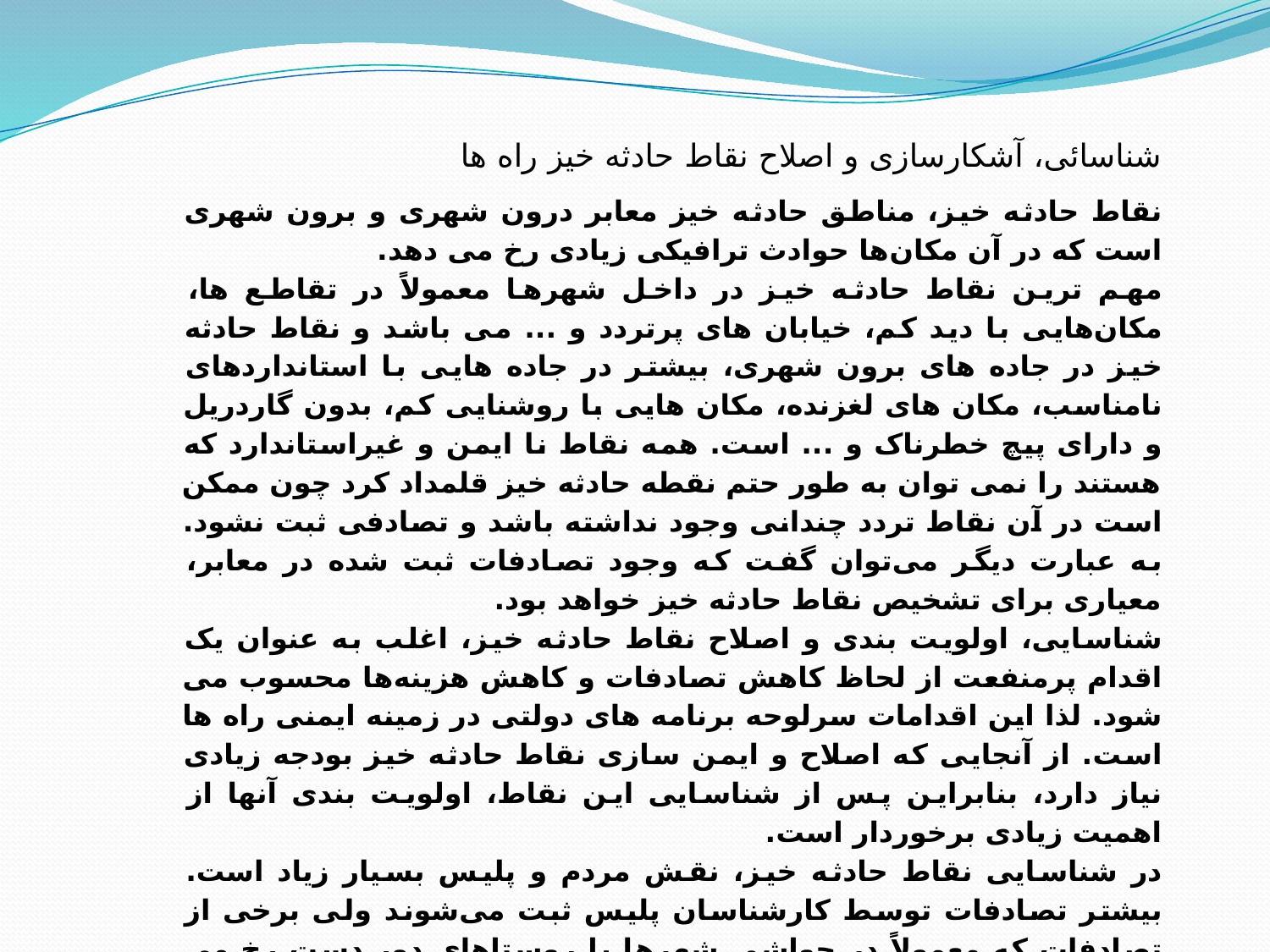

شناسائی، آشکارسازی و اصلاح نقاط حادثه خیز راه ها
نقاط حادثه خیز، مناطق حادثه خیز معابر درون شهری و برون شهری است که در آن مکان‌ها حوادث ترافیکی زیادی رخ می دهد.
مهم ترین نقاط حادثه خیز در داخل شهرها معمولاً در تقاطع ها، مکان‌هایی با دید کم، خیابان های پرتردد و ... می باشد و نقاط حادثه خیز در جاده های برون شهری، بیشتر در جاده هایی با استانداردهای نامناسب، مکان های لغزنده، مکان هایی با روشنایی کم، بدون گاردریل و دارای پیچ خطرناک و ... است. همه نقاط نا ایمن و غیراستاندارد که هستند را نمی توان به طور حتم نقطه حادثه خیز قلمداد کرد چون ممکن است در آن نقاط تردد چندانی وجود نداشته باشد و تصادفی ثبت نشود. به عبارت دیگر می‌توان گفت که وجود تصادفات ثبت شده در معابر، معیاری برای تشخیص نقاط حادثه خیز خواهد بود.
شناسایی، اولویت بندی و اصلاح نقاط حادثه خیز، اغلب به عنوان یک اقدام پرمنفعت از لحاظ کاهش تصادفات و کاهش هزینه‌‌ها محسوب می شود. لذا این اقدامات سرلوحه برنامه های دولتی در زمینه ایمنی راه ها است. از آنجایی که اصلاح و ایمن سازی نقاط حادثه خیز بودجه زیادی نیاز دارد، بنابراین پس از شناسایی این نقاط، اولویت بندی آنها از اهمیت زیادی برخوردار است.
در شناسایی نقاط حادثه خیز، نقش مردم و پلیس بسیار زیاد است. بیشتر تصادفات توسط کارشناسان پلیس ثبت می‌شوند ولی برخی از تصادفات که معمولاً در حواشی شهرها یا روستاهای دور دست رخ می دهد ممکن است ثبت نشوند. مردم ساکن در محل نقاط حادثه خیز، می‌توانند گزارش این تصادفات را به کارشناسان مراکز سلامت اطلاع دهند و در نهایت مسئولان بالادست نظیر اداره راه و شهرسازی و پلیس از مکان های جدید نقاط حادثه خیز مطلع شوند. اگر تعداد تصادفات گزارش شده از یک محل ها زیاد باشد، جز اولویت های اصلاح نقاط حادثه خیز خواهند بود.